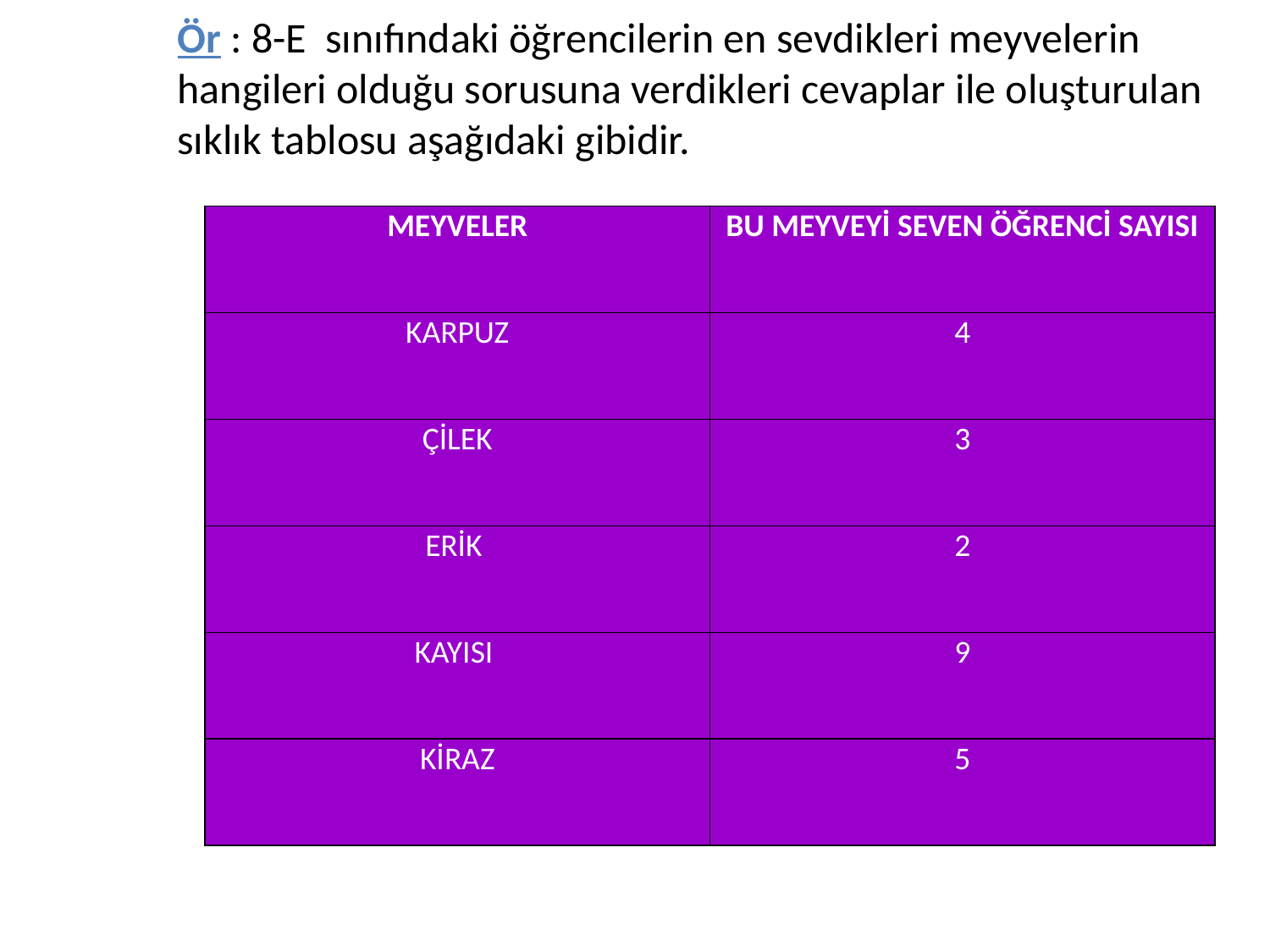

Ör : 8-E  sınıfındaki öğrencilerin en sevdikleri meyvelerin hangileri olduğu sorusuna verdikleri cevaplar ile oluşturulan sıklık tablosu aşağıdaki gibidir.

| MEYVELER | BU MEYVEYİ SEVEN ÖĞRENCİ SAYISI |
| --- | --- |
| KARPUZ | 4 |
| ÇİLEK | 3 |
| ERİK | 2 |
| KAYISI | 9 |
| KİRAZ | 5 |